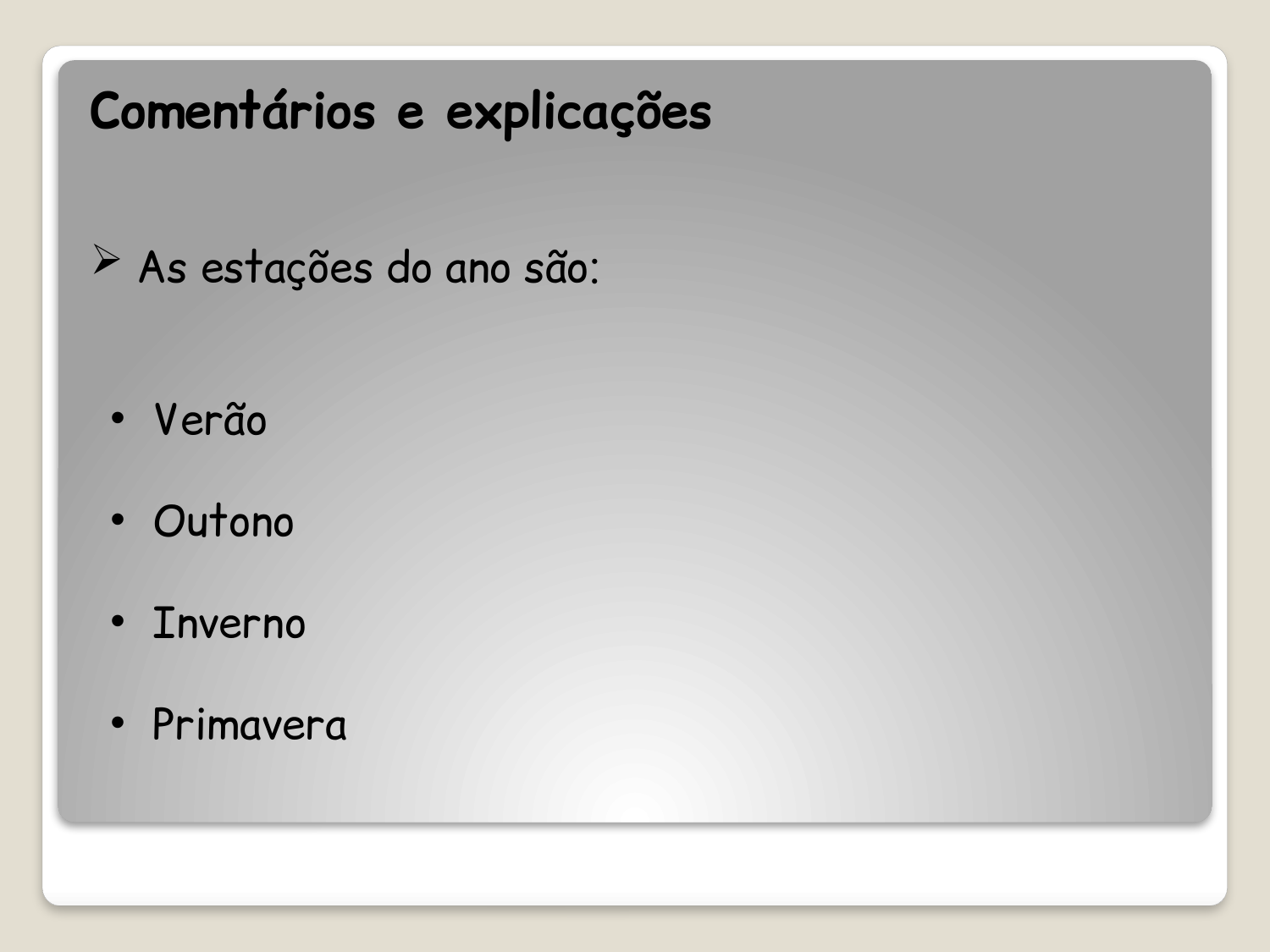

Comentários e explicações

 As estações do ano são:

 Verão

 Outono

 Inverno

 Primavera